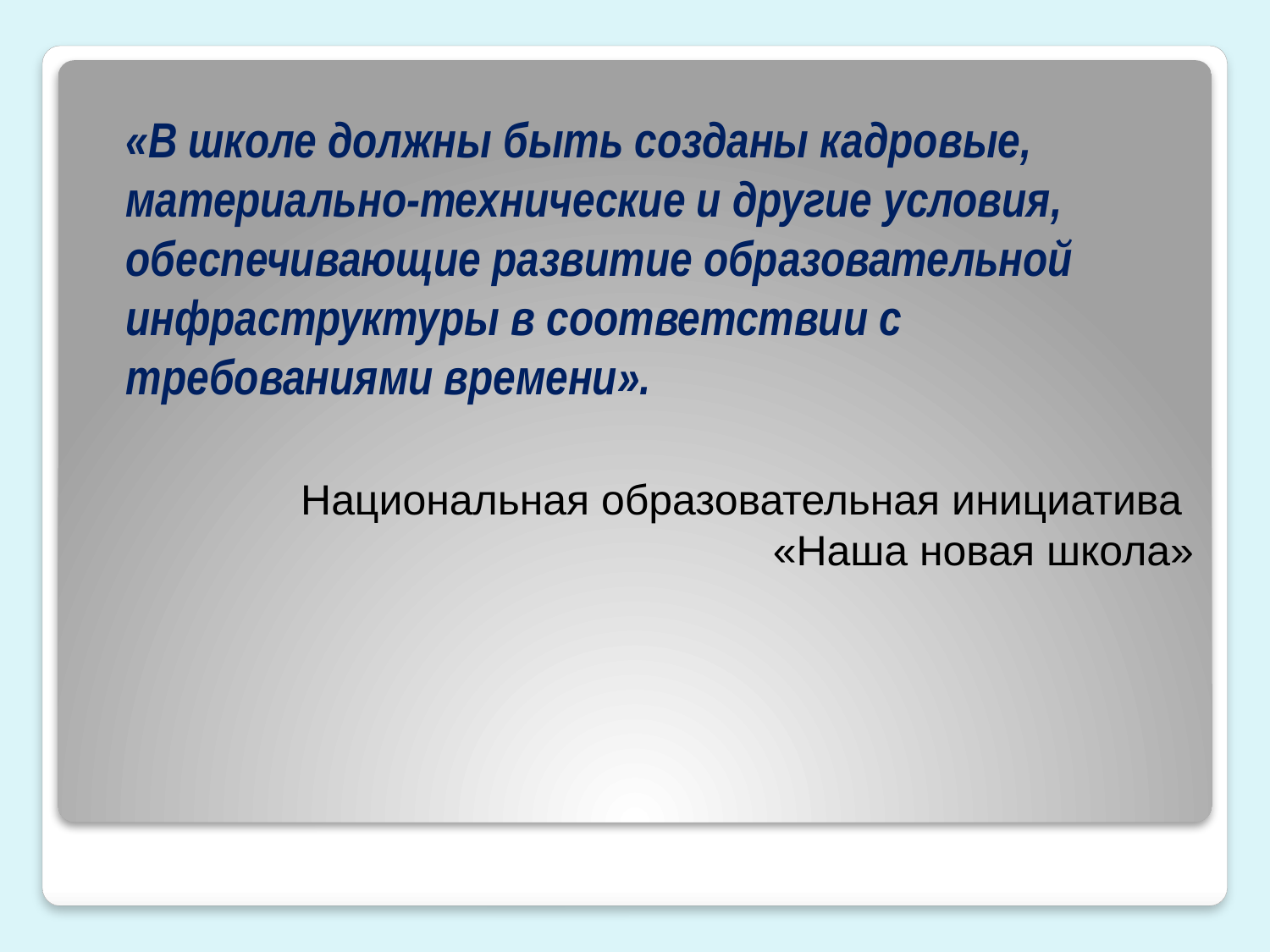

«В школе должны быть созданы кадровые, материально-технические и другие условия, обеспечивающие развитие образовательной инфраструктуры в соответствии с требованиями времени».

Национальная образовательная инициатива
«Наша новая школа»